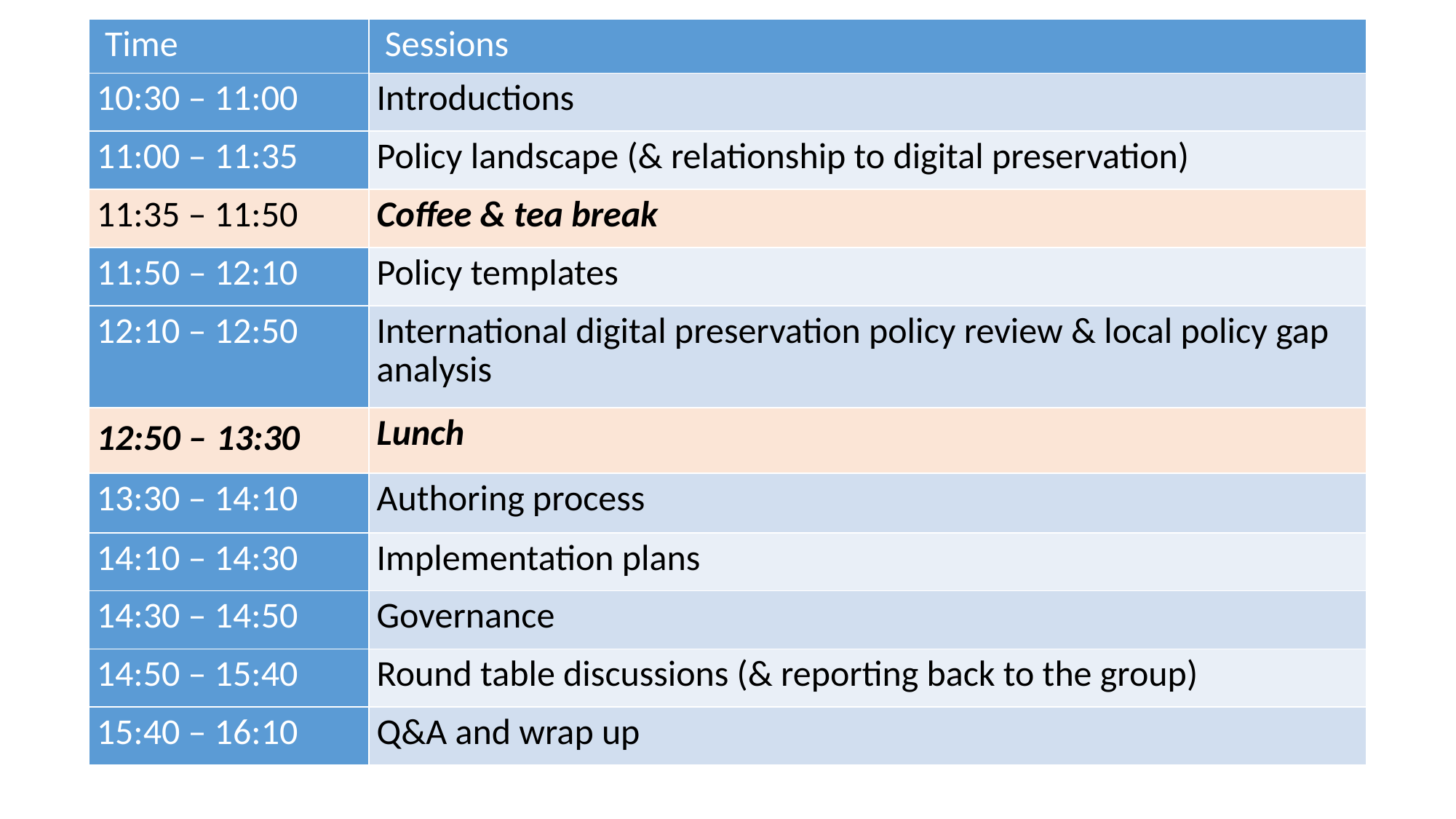

| Time | Sessions |
| --- | --- |
| 10:30 – 11:00 | Introductions |
| 11:00 – 11:35 | Policy landscape (& relationship to digital preservation) |
| 11:35 – 11:50 | Coffee & tea break |
| 11:50 – 12:10 | Policy templates |
| 12:10 – 12:50 | International digital preservation policy review & local policy gap analysis |
| 12:50 – 13:30 | Lunch |
| 13:30 – 14:10 | Authoring process |
| 14:10 – 14:30 | Implementation plans |
| 14:30 – 14:50 | Governance |
| 14:50 – 15:40 | Round table discussions (& reporting back to the group) |
| 15:40 – 16:10 | Q&A and wrap up |